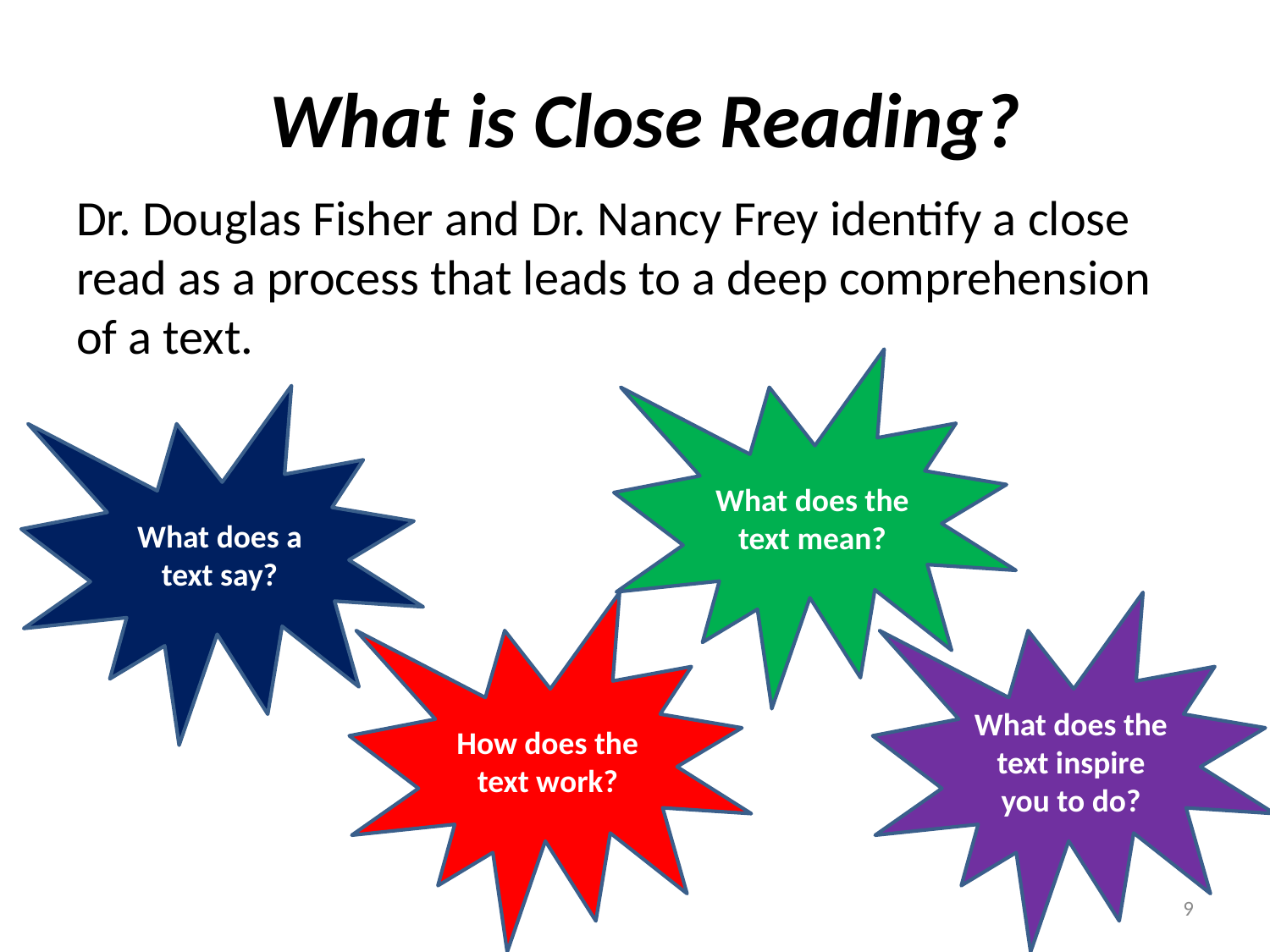

# What is Close Reading?
Dr. Douglas Fisher and Dr. Nancy Frey identify a close read as a process that leads to a deep comprehension of a text.

What does the text mean?
What does a text say?
How does the text work?
What does the text inspire you to do?
9